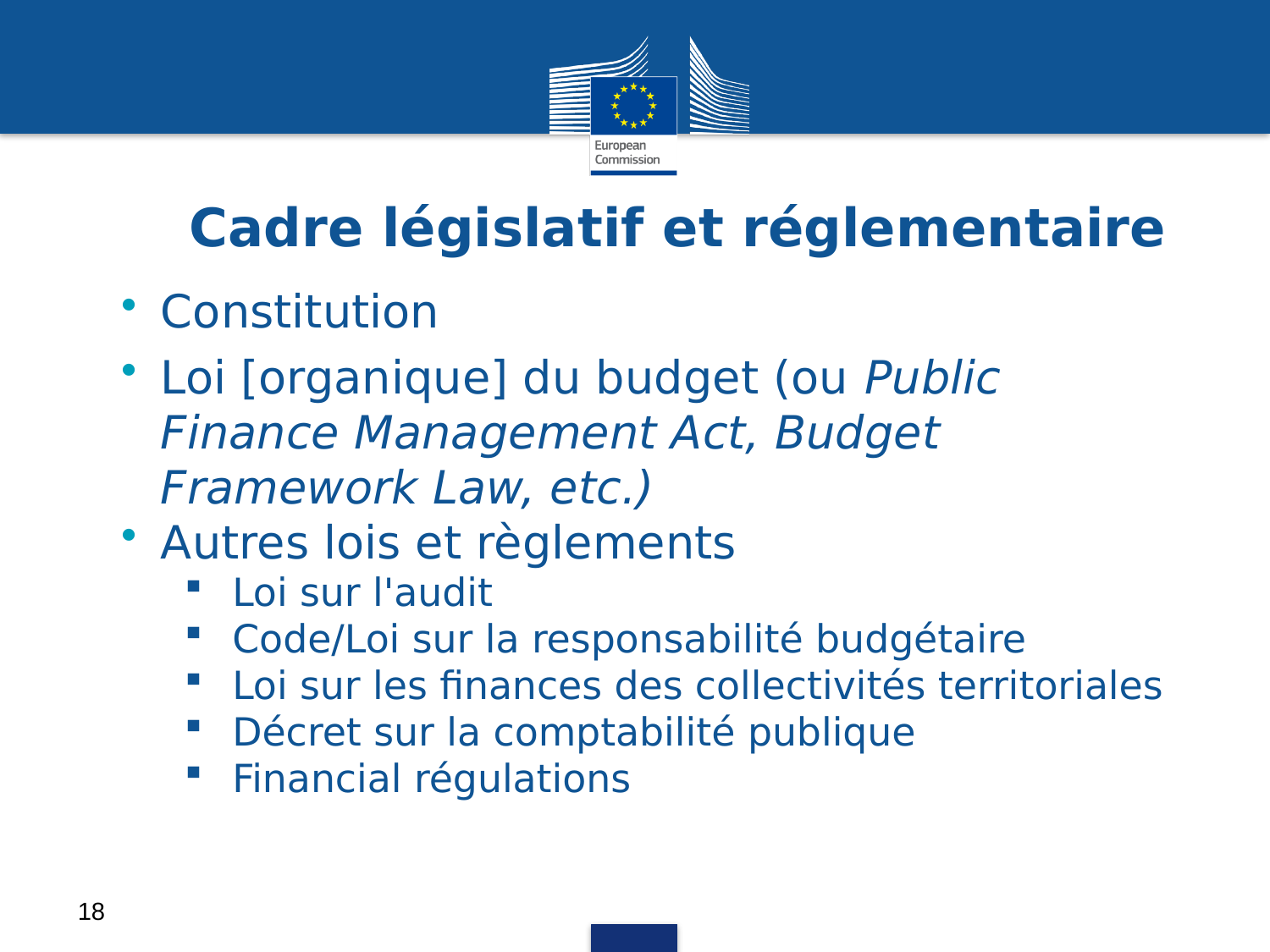

# Cadre législatif et réglementaire
Constitution
Loi [organique] du budget (ou Public Finance Management Act, Budget Framework Law, etc.)
Autres lois et règlements
Loi sur l'audit
Code/Loi sur la responsabilité budgétaire
Loi sur les finances des collectivités territoriales
Décret sur la comptabilité publique
Financial régulations

18